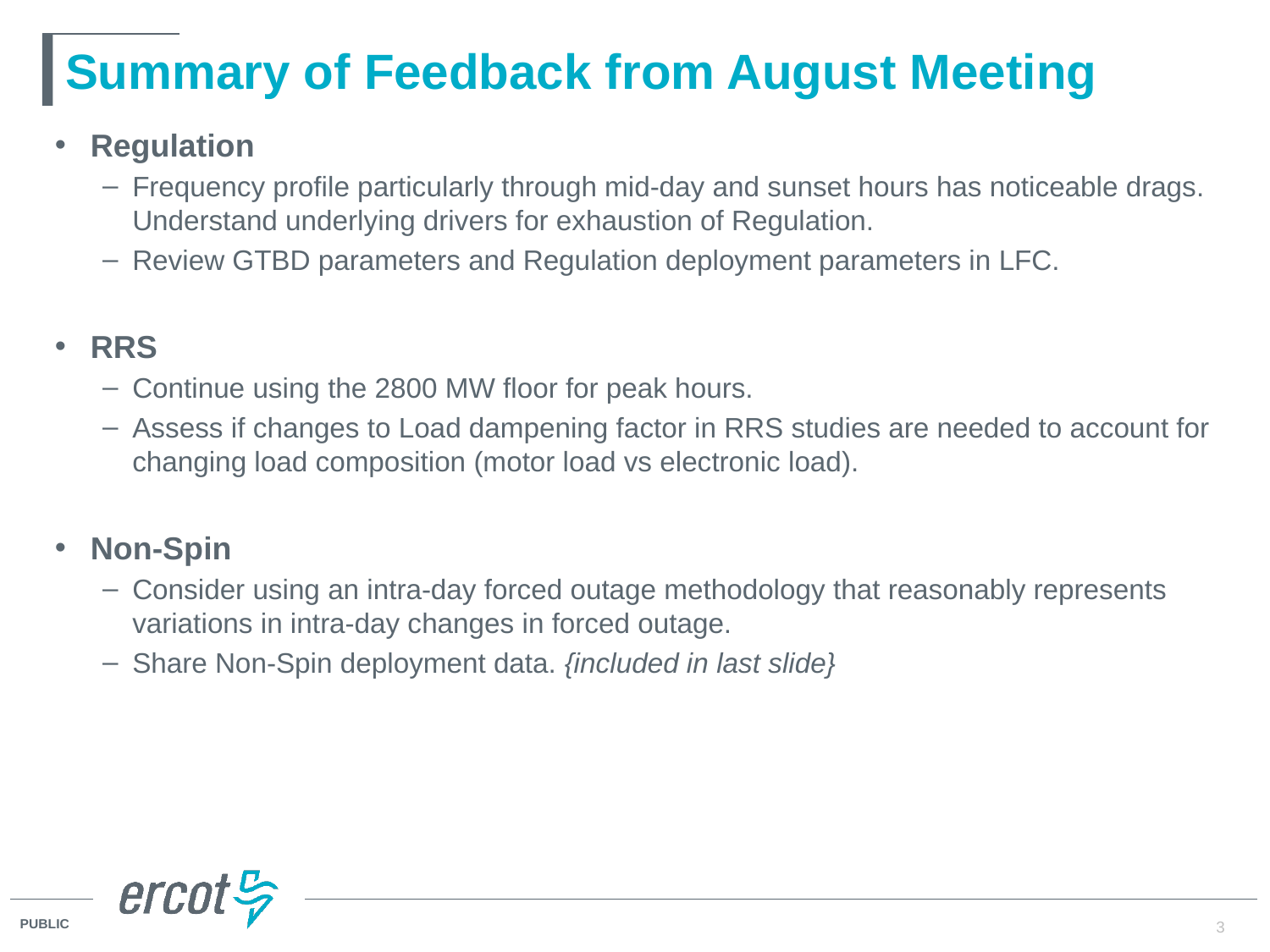

# Summary of Feedback from August Meeting
Regulation
Frequency profile particularly through mid-day and sunset hours has noticeable drags. Understand underlying drivers for exhaustion of Regulation.
Review GTBD parameters and Regulation deployment parameters in LFC.

RRS
Continue using the 2800 MW floor for peak hours.
Assess if changes to Load dampening factor in RRS studies are needed to account for changing load composition (motor load vs electronic load).

Non-Spin
Consider using an intra-day forced outage methodology that reasonably represents variations in intra-day changes in forced outage.
Share Non-Spin deployment data. {included in last slide}

3